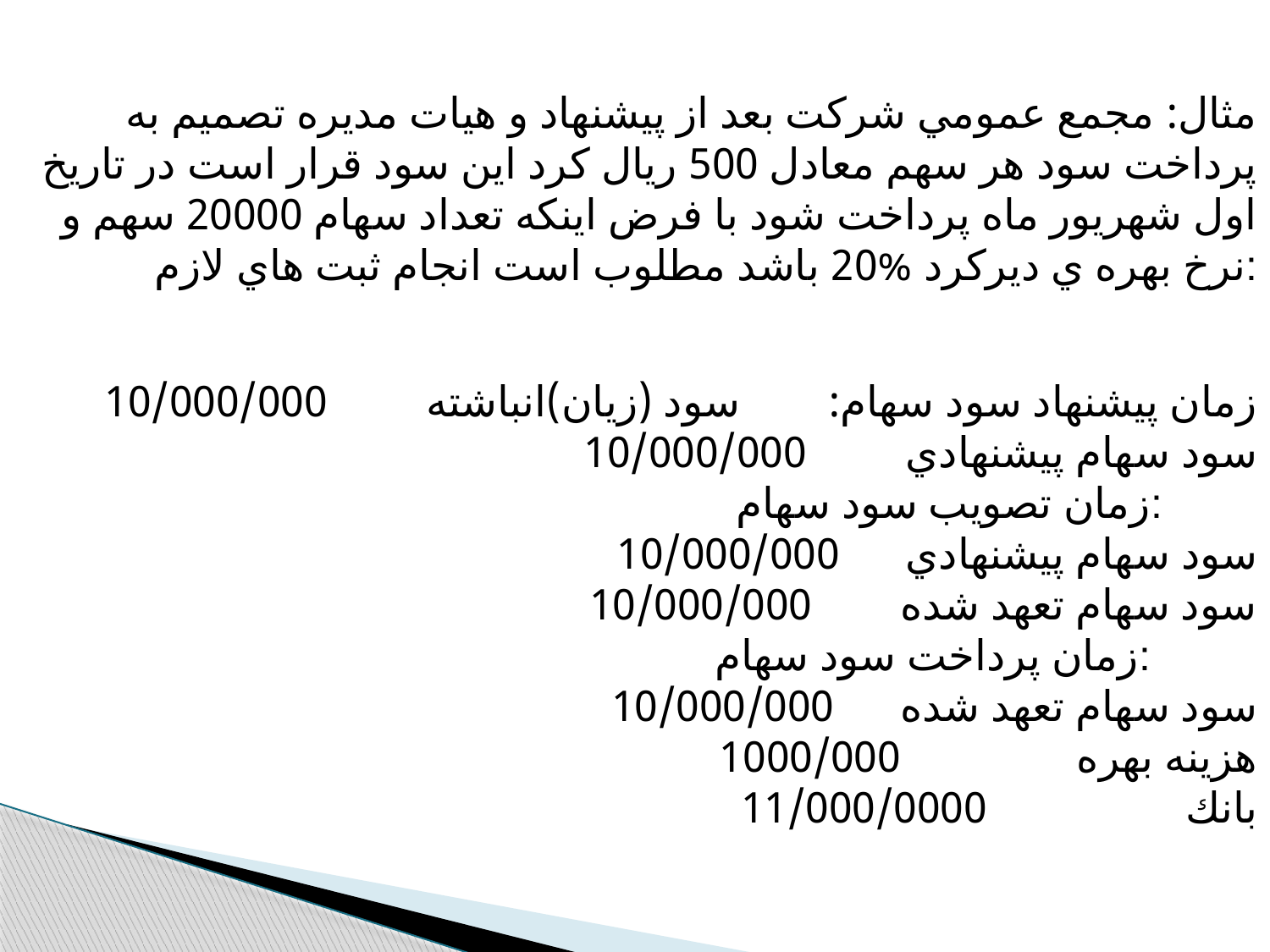

مثال: مجمع عمومي شركت بعد از پيشنهاد و هيات مديره تصميم به پرداخت سود هر سهم معادل 500 ريال كرد اين سود قرار است در تاريخ اول شهريور ماه پرداخت شود با فرض اينكه تعداد سهام 20000 سهم و نرخ بهره ي ديركرد %20 باشد مطلوب است انجام ثبت هاي لازم:

زمان پيشنهاد سود سهام:        سود (زيان)انباشته         10/000/000
                                            سود سهام پيشنهادي         10/000/000
زمان تصويب سود سهام:
                                        سود سهام پيشنهادي      10/000/000
                                              سود سهام تعهد شده        10/000/000
زمان پرداخت سود سهام:
                                        سود سهام تعهد شده      10/000/000
                                       هزينه بهره                1000/000
                                                        بانك                  11/000/0000